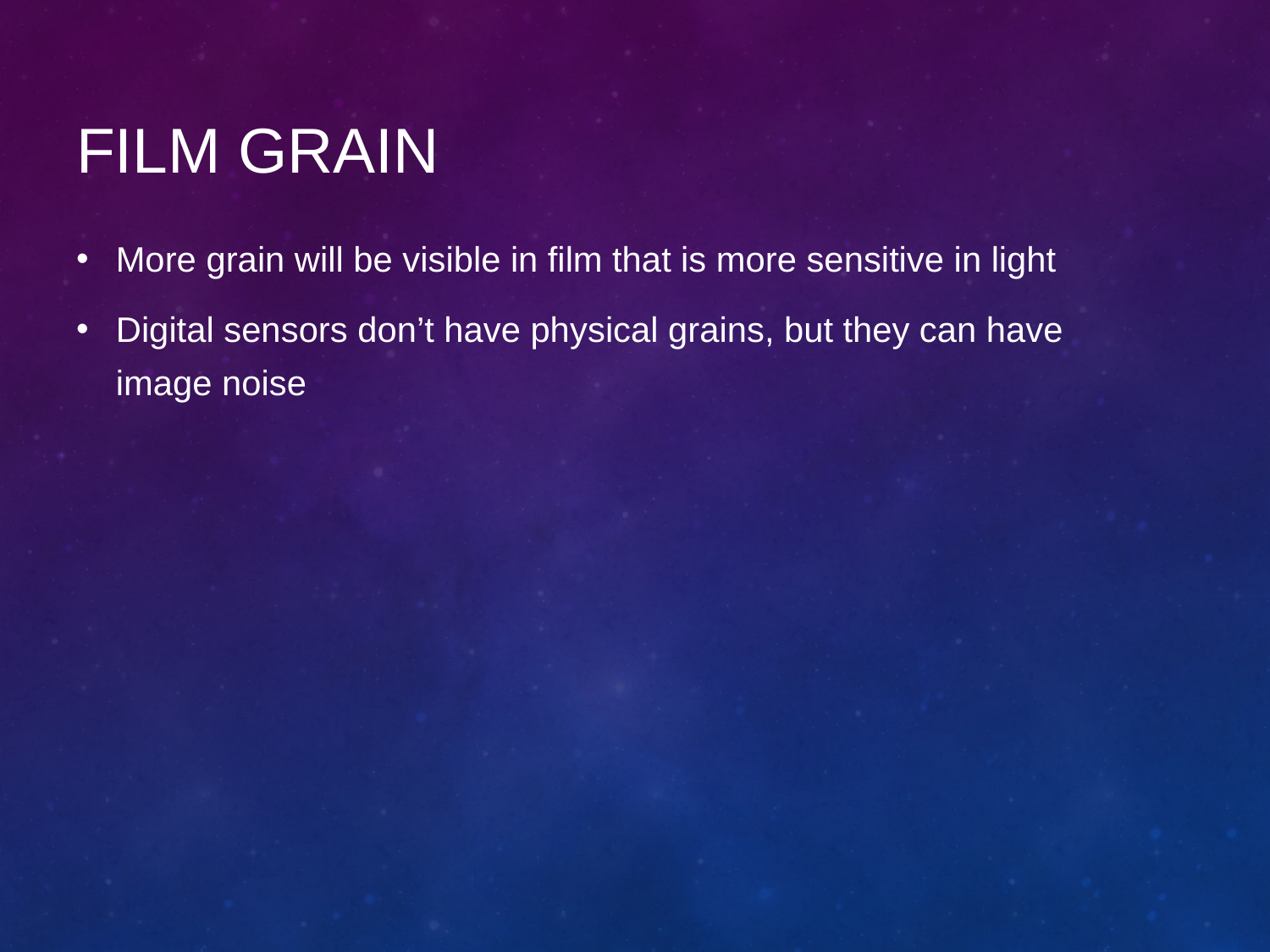

# Film Grain
More grain will be visible in film that is more sensitive in light
Digital sensors don’t have physical grains, but they can have image noise